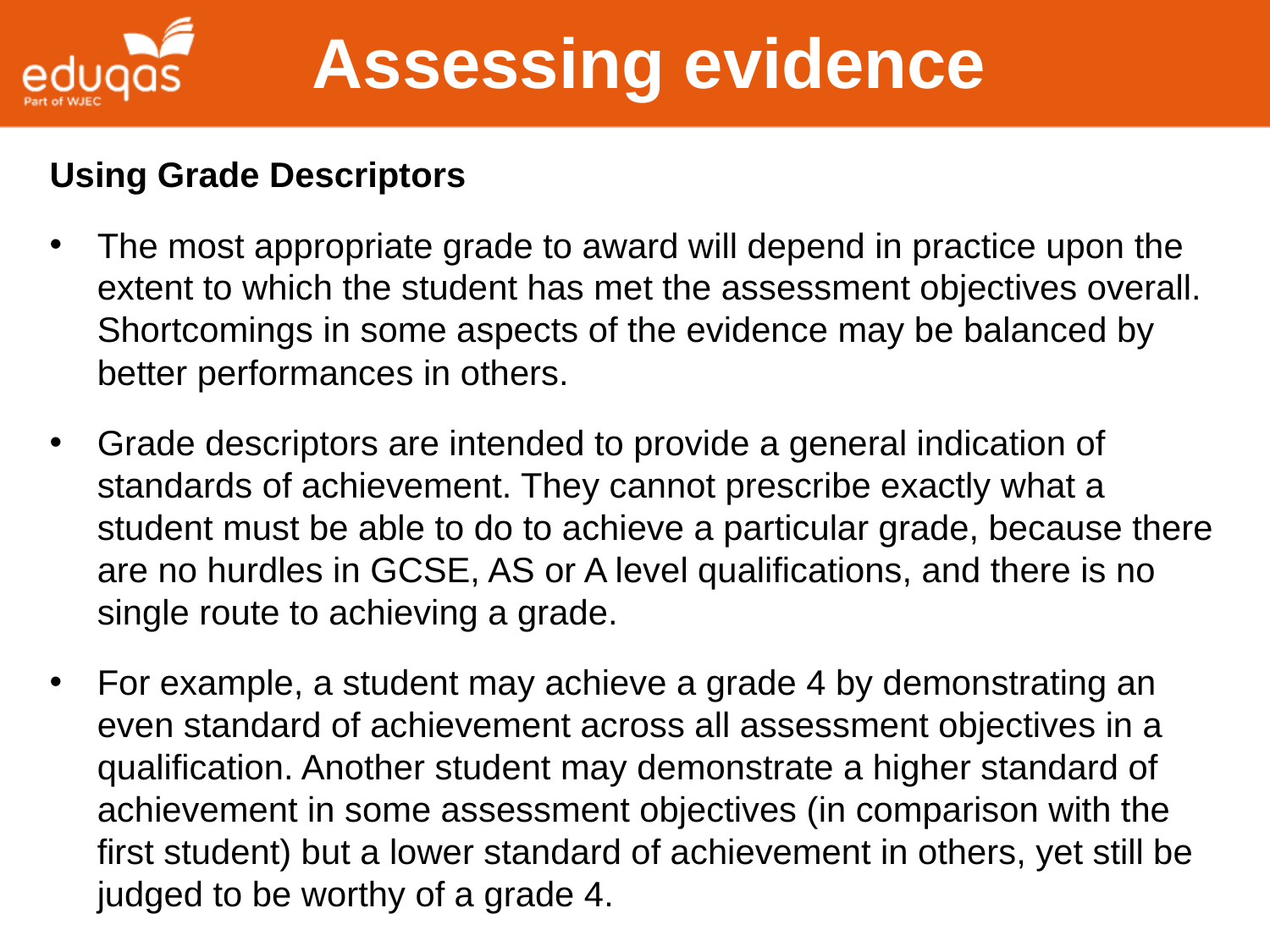

Assessing evidence
Using Grade Descriptors
The most appropriate grade to award will depend in practice upon the extent to which the student has met the assessment objectives overall. Shortcomings in some aspects of the evidence may be balanced by better performances in others.
Grade descriptors are intended to provide a general indication of standards of achievement. They cannot prescribe exactly what a student must be able to do to achieve a particular grade, because there are no hurdles in GCSE, AS or A level qualifications, and there is no single route to achieving a grade.
For example, a student may achieve a grade 4 by demonstrating an even standard of achievement across all assessment objectives in a qualification. Another student may demonstrate a higher standard of achievement in some assessment objectives (in comparison with the first student) but a lower standard of achievement in others, yet still be judged to be worthy of a grade 4.